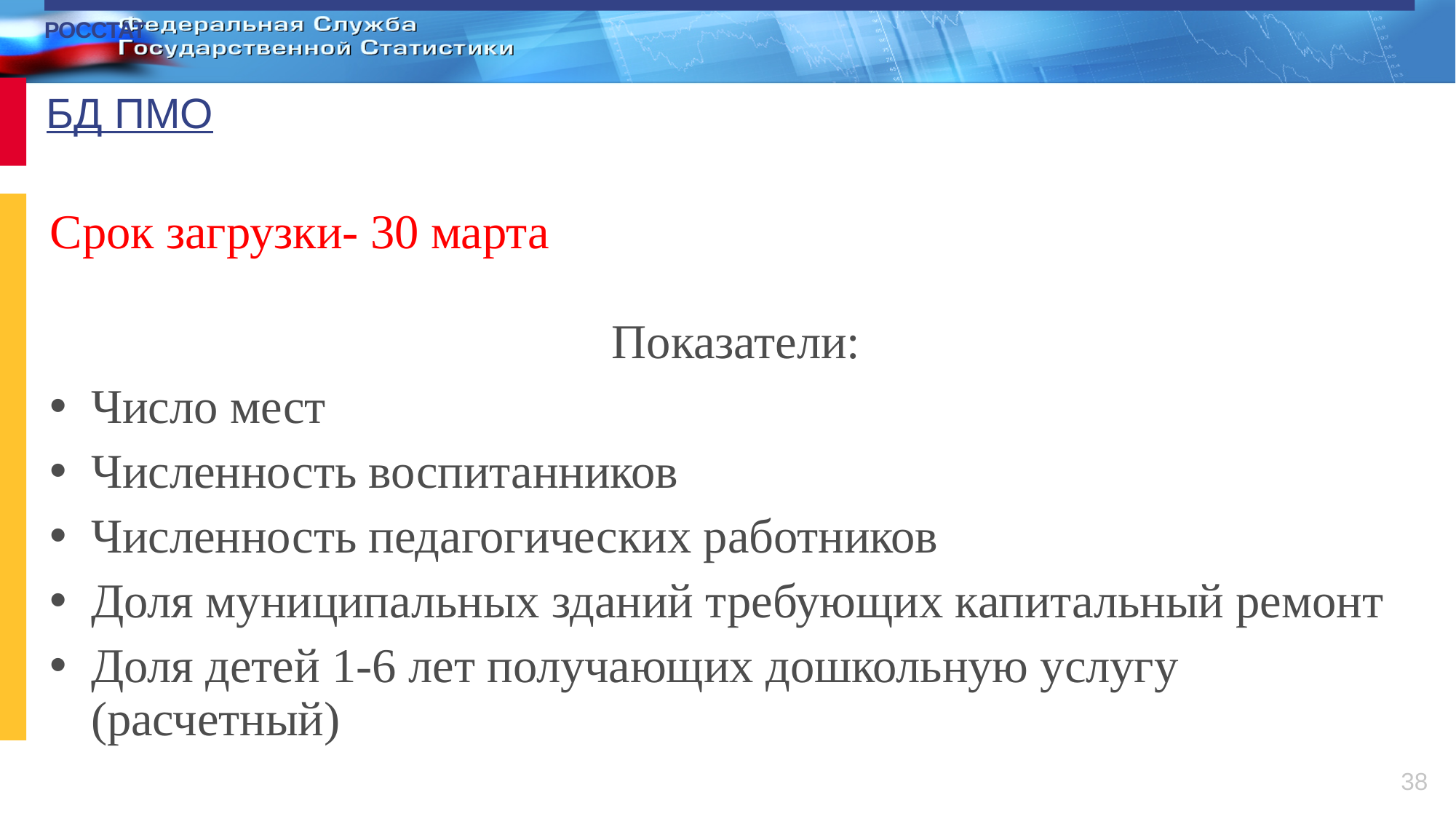

БД ПМО

Срок загрузки- 30 марта

Показатели:
Число мест
Численность воспитанников
Численность педагогических работников
Доля муниципальных зданий требующих капитальный ремонт
Доля детей 1-6 лет получающих дошкольную услугу (расчетный)

38